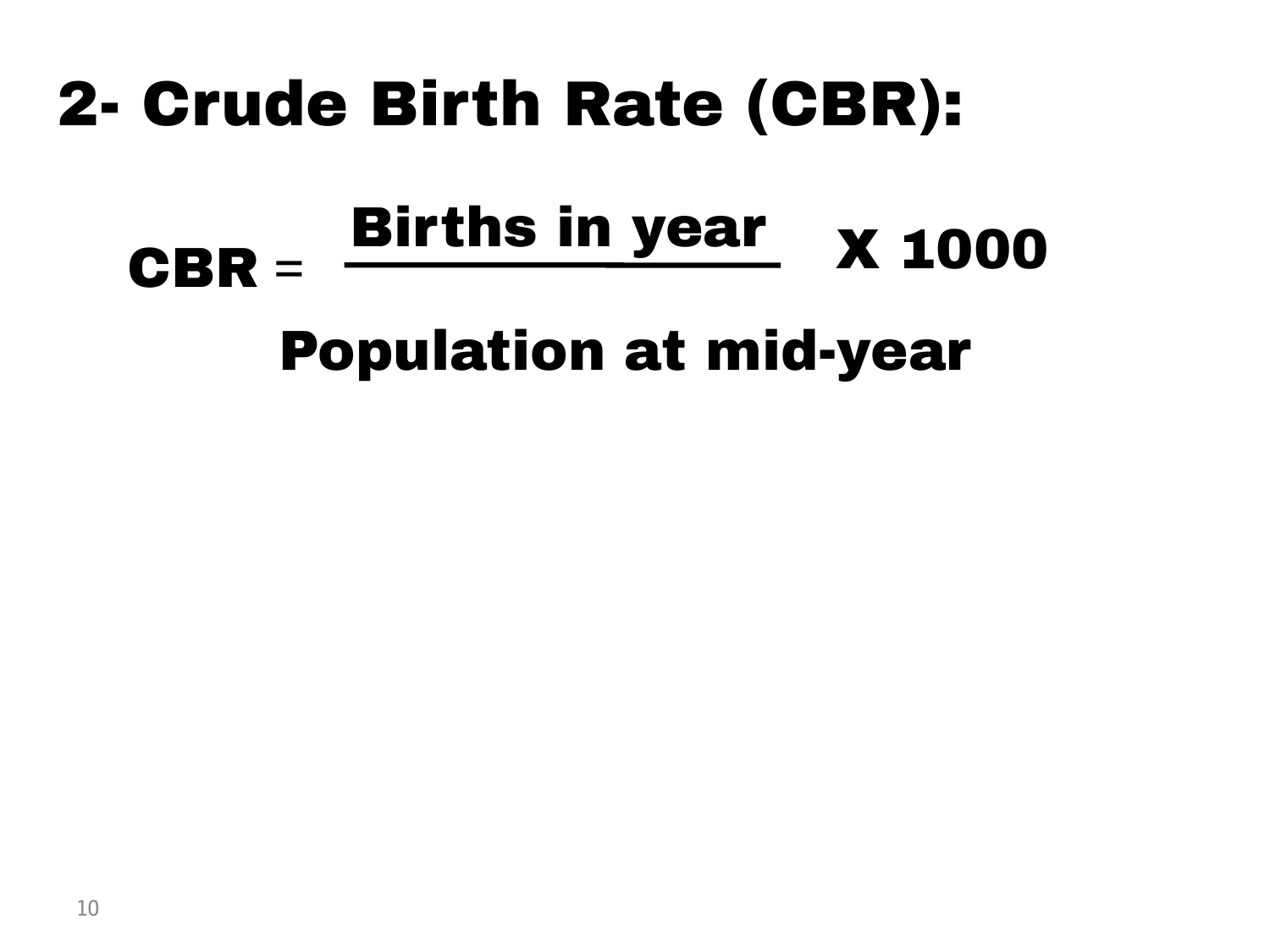

2- Crude Birth Rate (CBR):

Births in year
X 1000
 = CBR
Population at mid-year
10